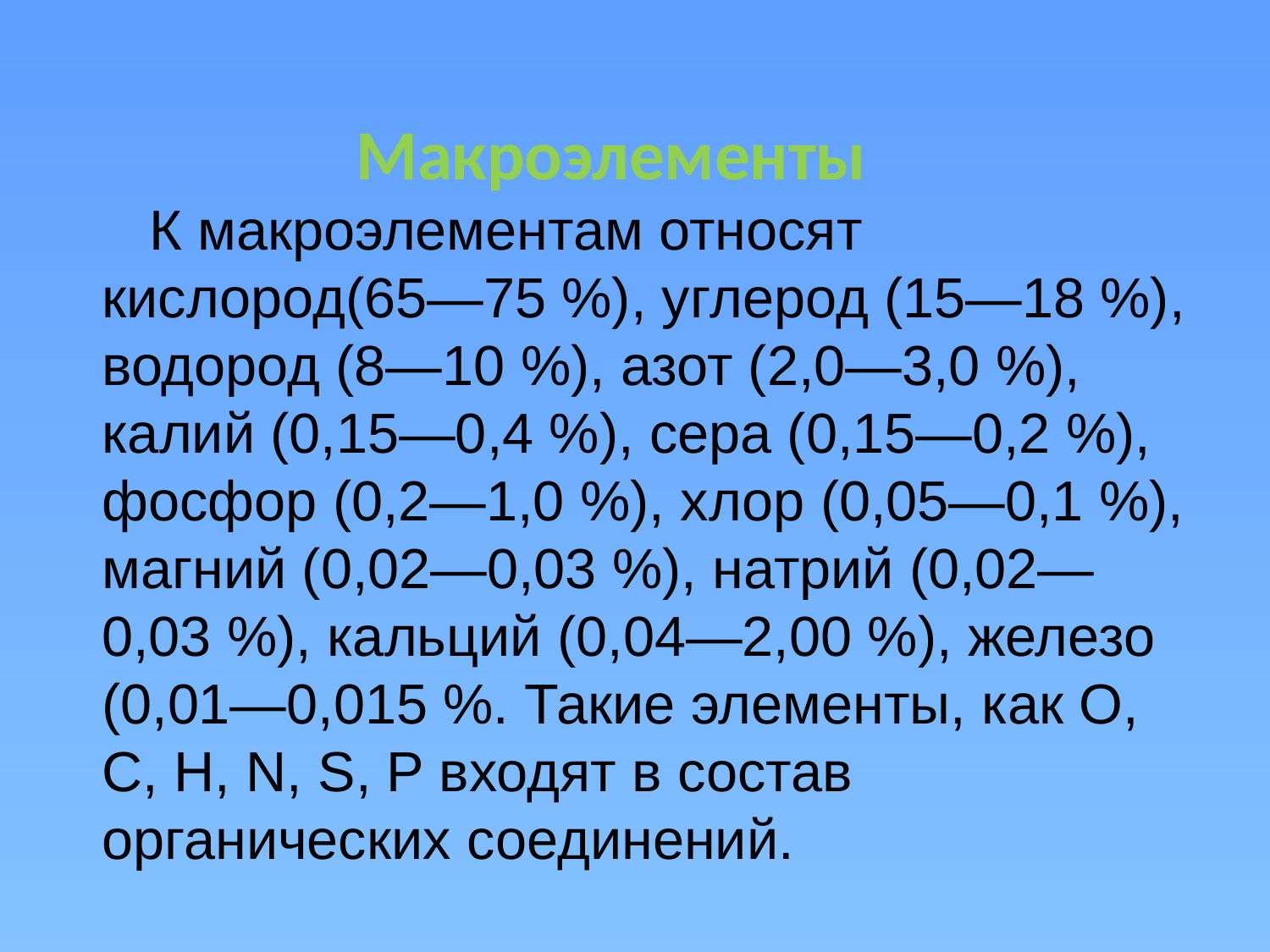

Макроэлементы
   К макроэлементам относят кислород(65—75 %), углерод (15—18 %), водород (8—10 %), азот (2,0—3,0 %), калий (0,15—0,4 %), сера (0,15—0,2 %), фосфор (0,2—1,0 %), хлор (0,05—0,1 %), магний (0,02—0,03 %), натрий (0,02—0,03 %), кальций (0,04—2,00 %), железо (0,01—0,015 %. Такие элементы, как O, С, H, N, S, P входят в состав органических соединений.